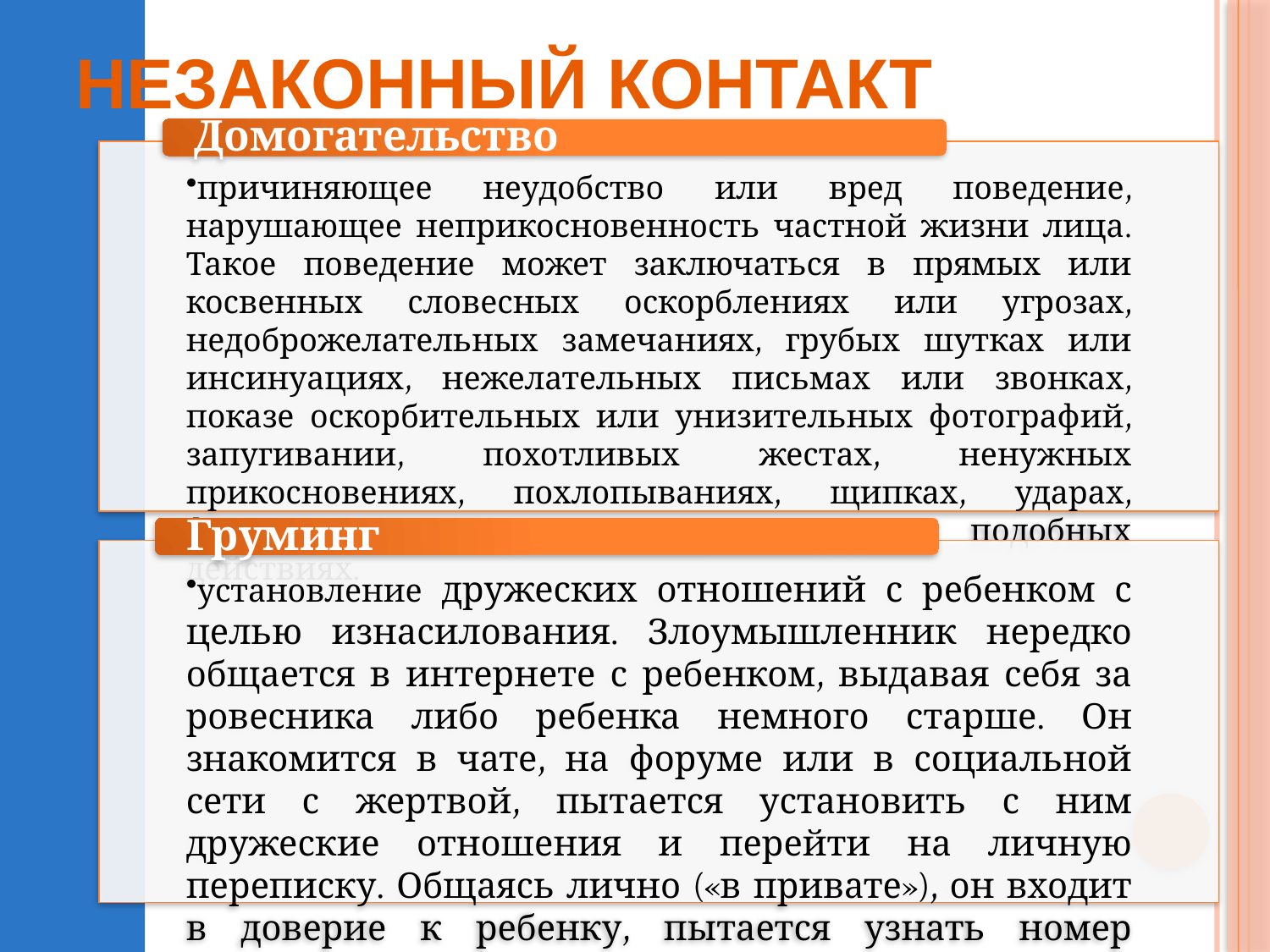

# Незаконный контакт
причиняющее неудобство или вред поведение, нарушающее неприкосновенность частной жизни лица. Такое поведение может заключаться в прямых или косвенных словесных оскорблениях или угрозах, недоброжелательных замечаниях, грубых шутках или инсинуациях, нежелательных письмах или звонках, показе оскорбительных или унизительных фотографий, запугивании, похотливых жестах, ненужных прикосновениях, похлопываниях, щипках, ударах, физическом нападении или в других подобных действиях.
Домогательство
установление дружеских отношений с ребенком с целью изнасилования. Злоумышленник нередко общается в интернете с ребенком, выдавая себя за ровесника либо ребенка немного старше. Он знакомится в чате, на форуме или в социальной сети с жертвой, пытается установить с ним дружеские отношения и перейти на личную переписку. Общаясь лично («в привате»), он входит в доверие к ребенку, пытается узнать номер мобильного и договориться о встрече.
Груминг